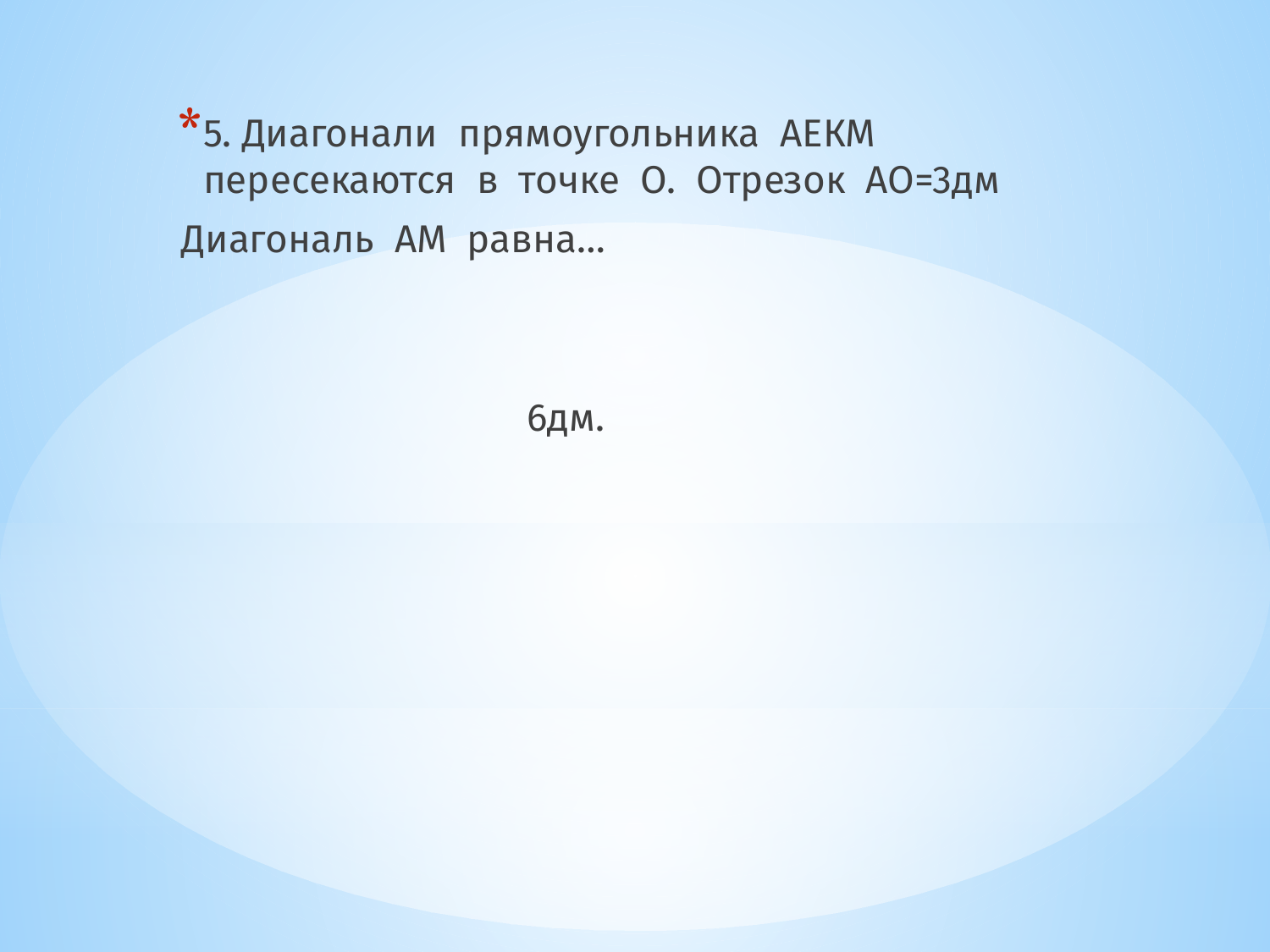

5. Диагонали  прямоугольника  АЕКМ  пересекаются  в  точке  О.  Отрезок  АО=3дм
 Диагональ  АМ  равна…

                                   6дм.